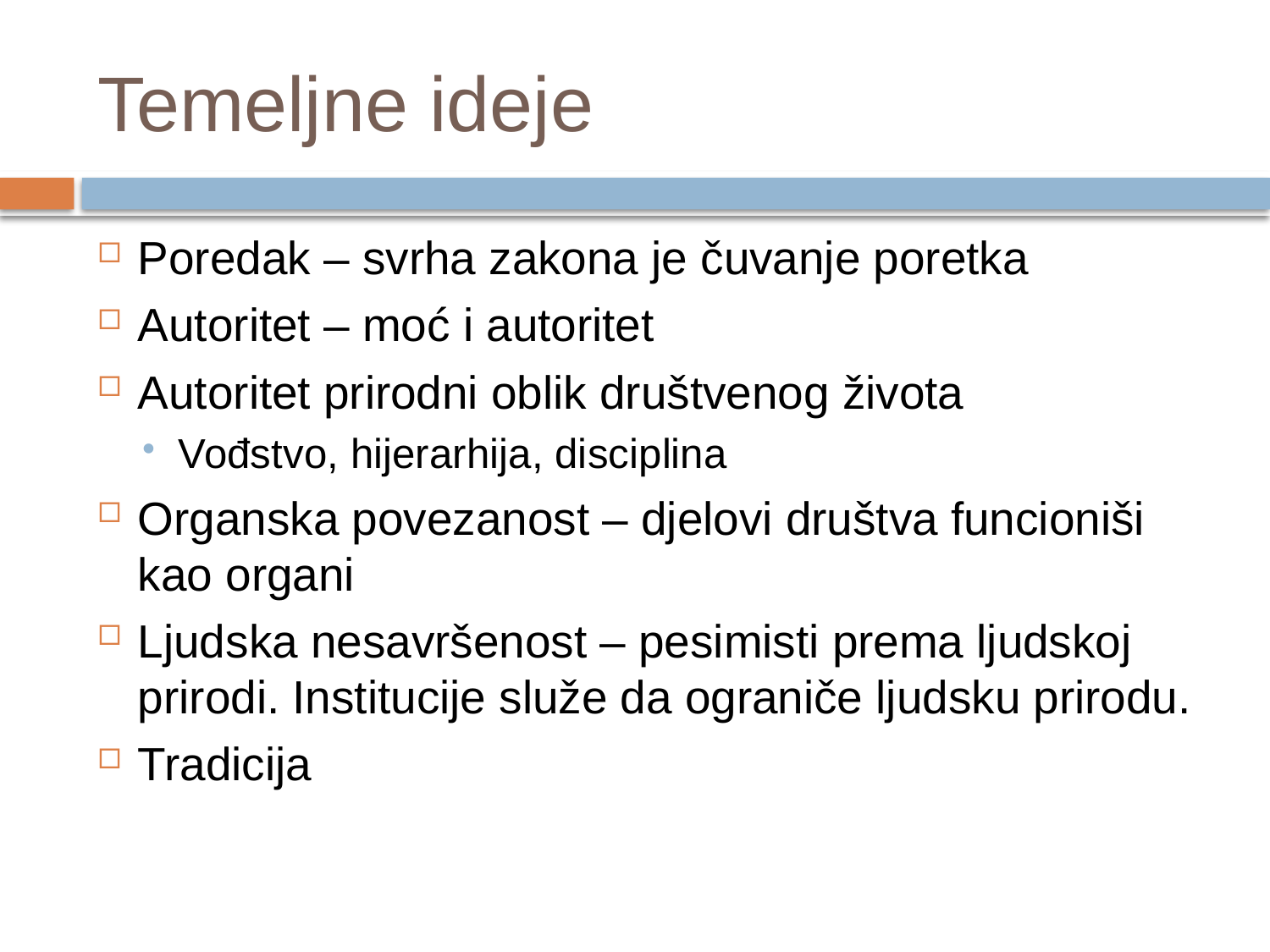

# Temeljne ideje
Poredak – svrha zakona je čuvanje poretka
Autoritet – moć i autoritet
Autoritet prirodni oblik društvenog života
Vođstvo, hijerarhija, disciplina
Organska povezanost – djelovi društva funcioniši kao organi
Ljudska nesavršenost – pesimisti prema ljudskoj prirodi. Institucije služe da ograniče ljudsku prirodu.
Tradicija